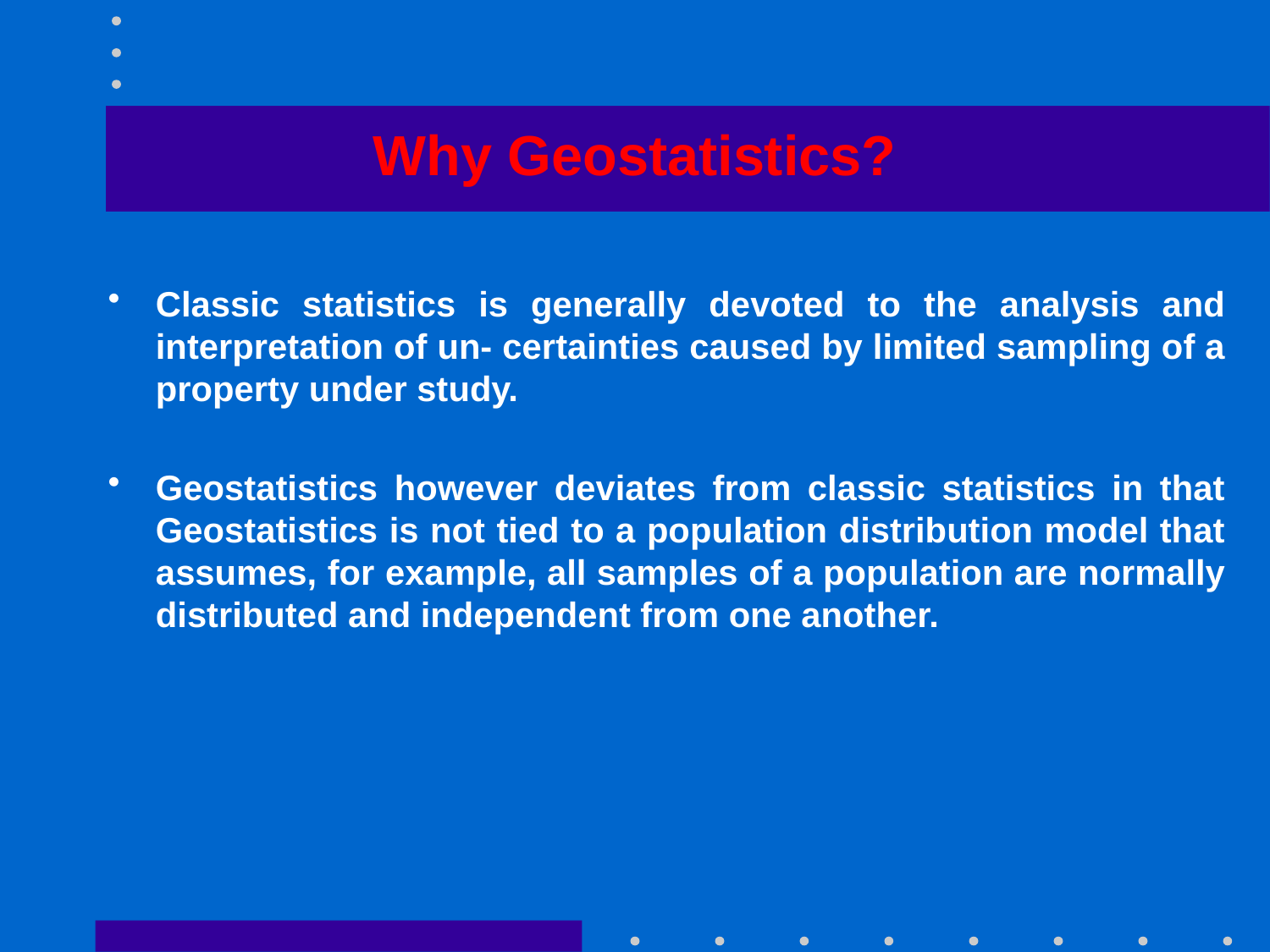

# Why Geostatistics?
Classic statistics is generally devoted to the analysis and interpretation of un- certainties caused by limited sampling of a property under study.

Geostatistics however deviates from classic statistics in that Geostatistics is not tied to a population distribution model that assumes, for example, all samples of a population are normally distributed and independent from one another.